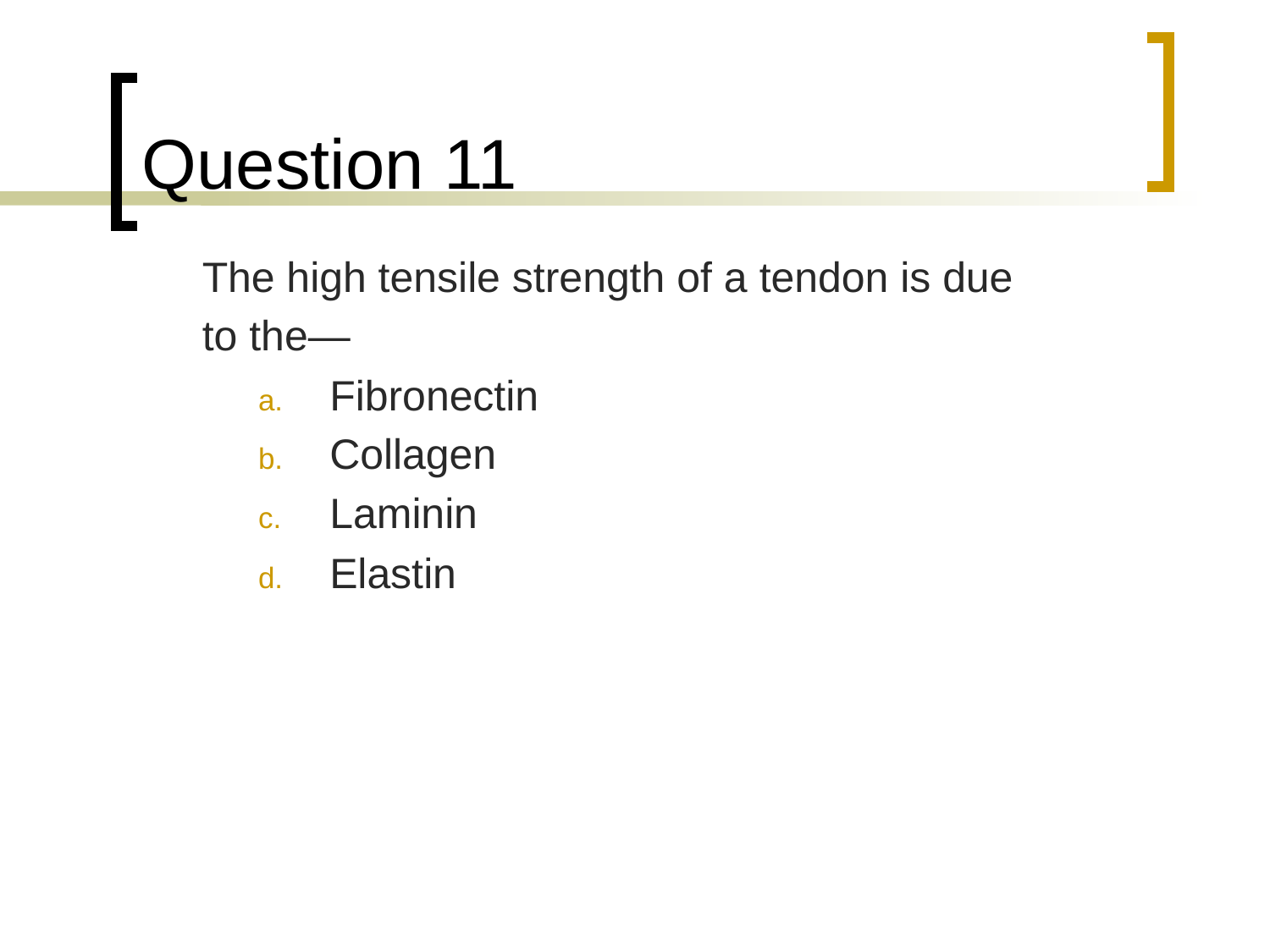

# Question 11
The high tensile strength of a tendon is due
to the—
Fibronectin
Collagen
Laminin
Elastin